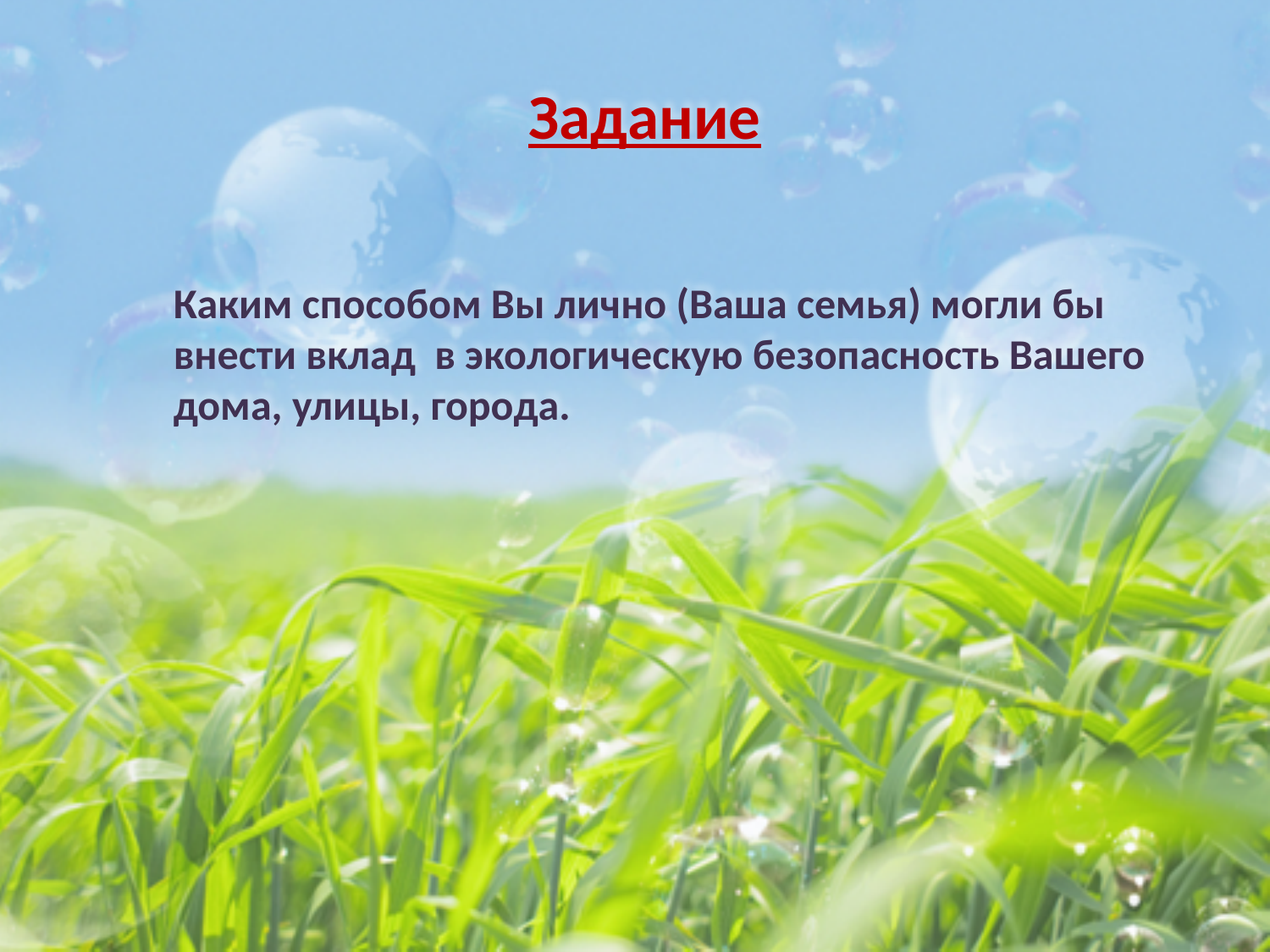

# Задание
	Каким способом Вы лично (Ваша семья) могли бы внести вклад  в экологическую безопасность Вашего дома, улицы, города.